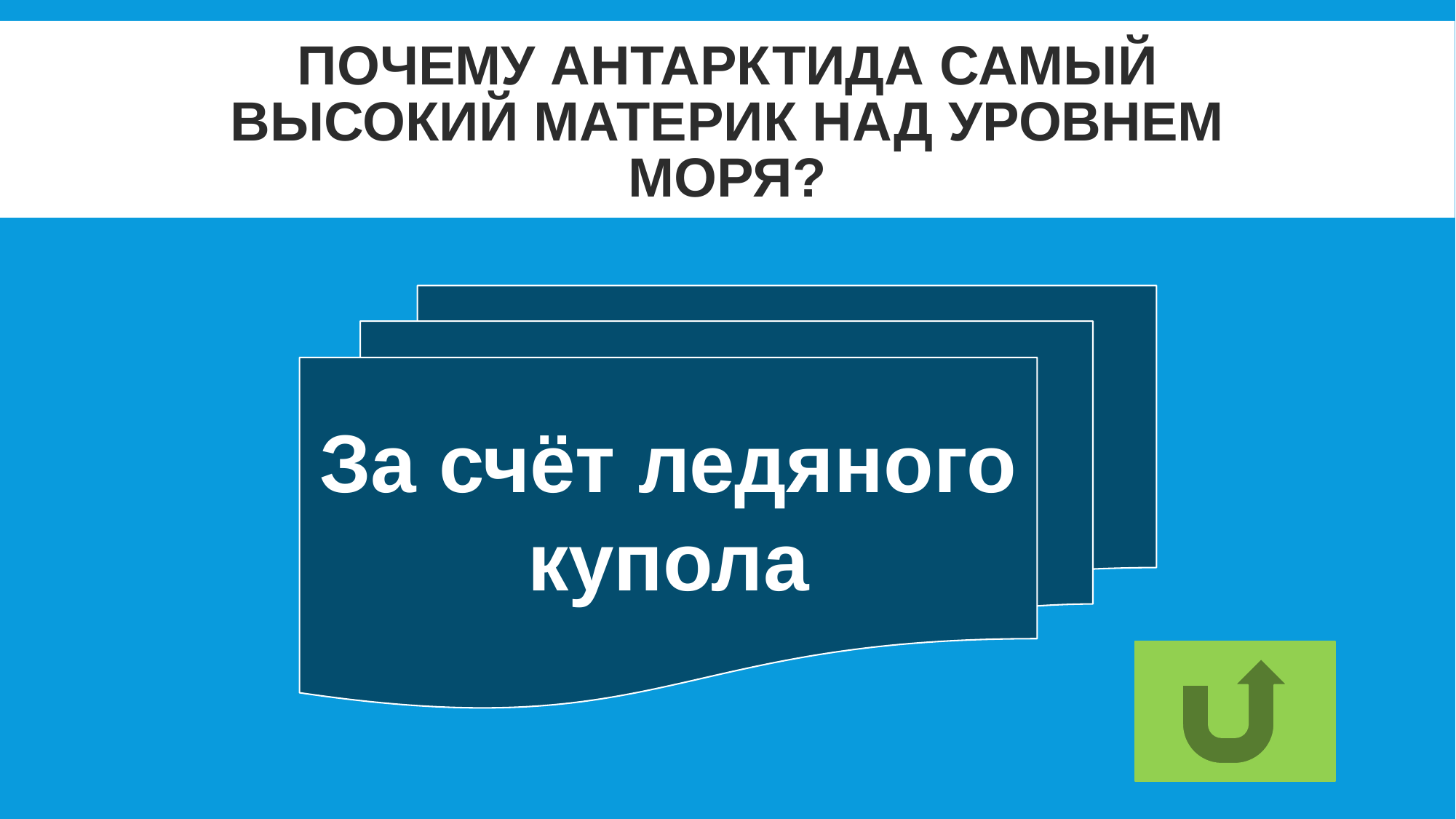

# Почему Антарктида самый высокий материк над уровнем моря?

За счёт ледяного купола